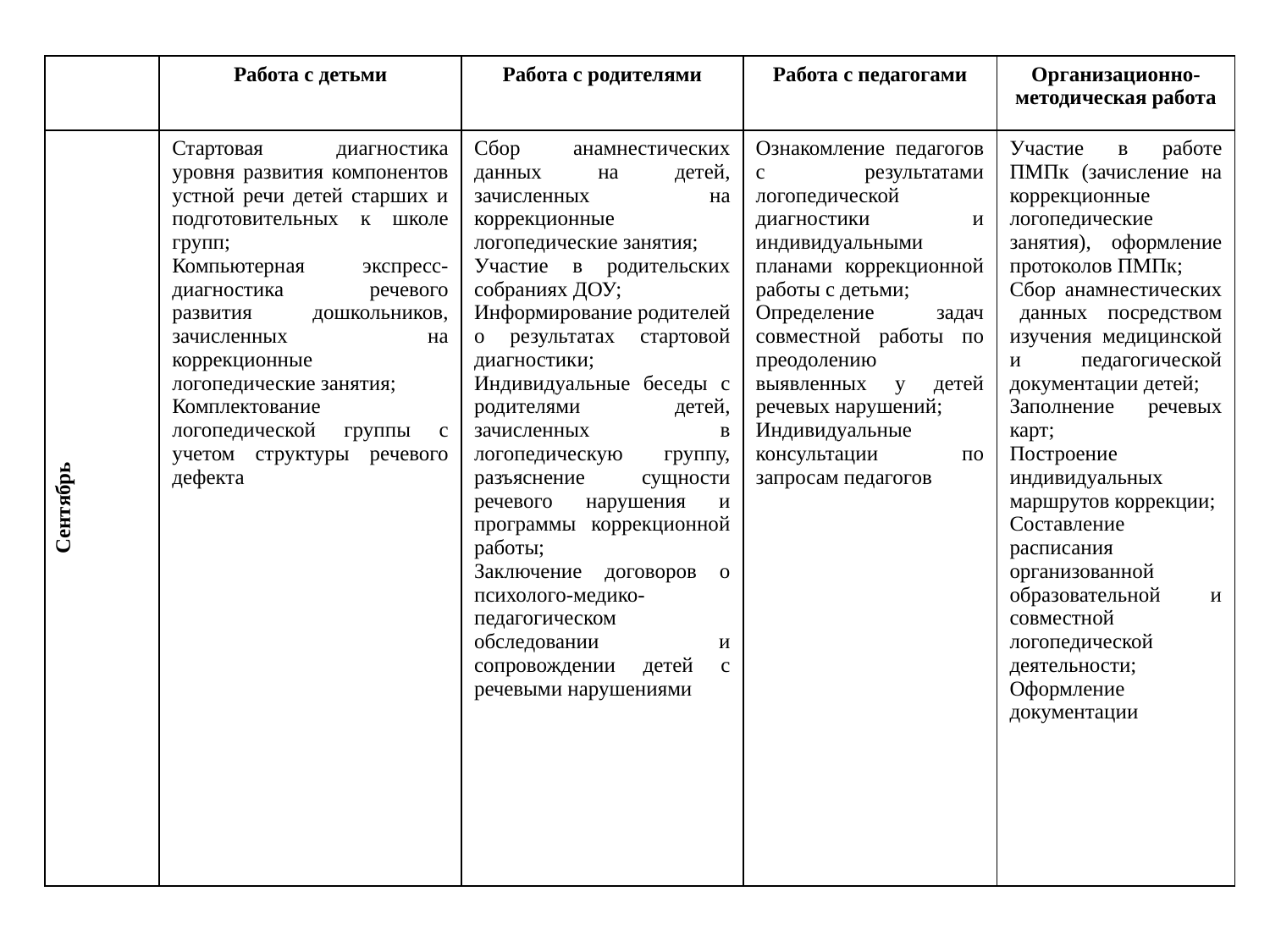

|  | Работа с детьми | Работа с родителями | Работа с педагогами | Организационно-методическая работа |
| --- | --- | --- | --- | --- |
| Сентябрь | Стартовая диагностика уровня развития компонентов устной речи детей старших и подготовительных к школе групп; Компьютерная экспресс-диагностика речевого развития дошкольников, зачисленных на коррекционные логопедические занятия; Комплектование логопедической группы с учетом структуры речевого дефекта | Сбор анамнестических данных на детей, зачисленных на коррекционные логопедические занятия; Участие в родительских собраниях ДОУ; Информирование родителей о результатах стартовой диагностики; Индивидуальные беседы с родителями детей, зачисленных в логопедическую группу, разъяснение сущности речевого нарушения и программы коррекционной работы; Заключение договоров о психолого-медико-педагогическом обследовании и сопровождении детей с речевыми нарушениями | Ознакомление педагогов с результатами логопедической диагностики и индивидуальными планами коррекционной работы с детьми; Определение задач совместной работы по преодолению выявленных у детей речевых нарушений; Индивидуальные консультации по запросам педагогов | Участие в работе ПМПк (зачисление на коррекционные логопедические занятия), оформление протоколов ПМПк; Сбор анамнестических данных посредством изучения медицинской и педагогической документации детей; Заполнение речевых карт; Построение индивидуальных маршрутов коррекции; Составление расписания организованной образовательной и совместной логопедической деятельности; Оформление документации |